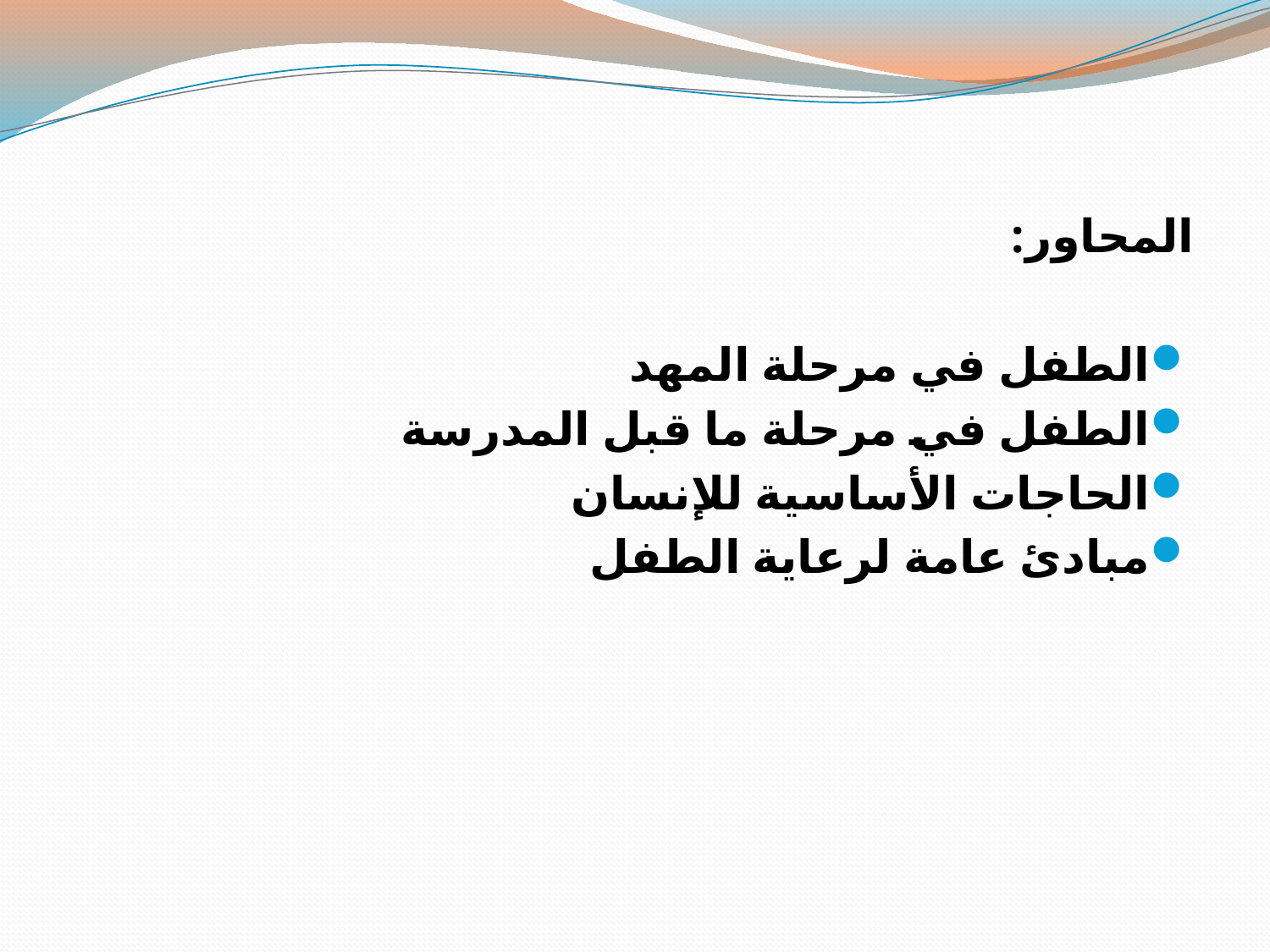

المحاور:

الطفل في مرحلة المهد
الطفل في مرحلة ما قبل المدرسة
الحاجات الأساسية للإنسان
مبادئ عامة لرعاية الطفل